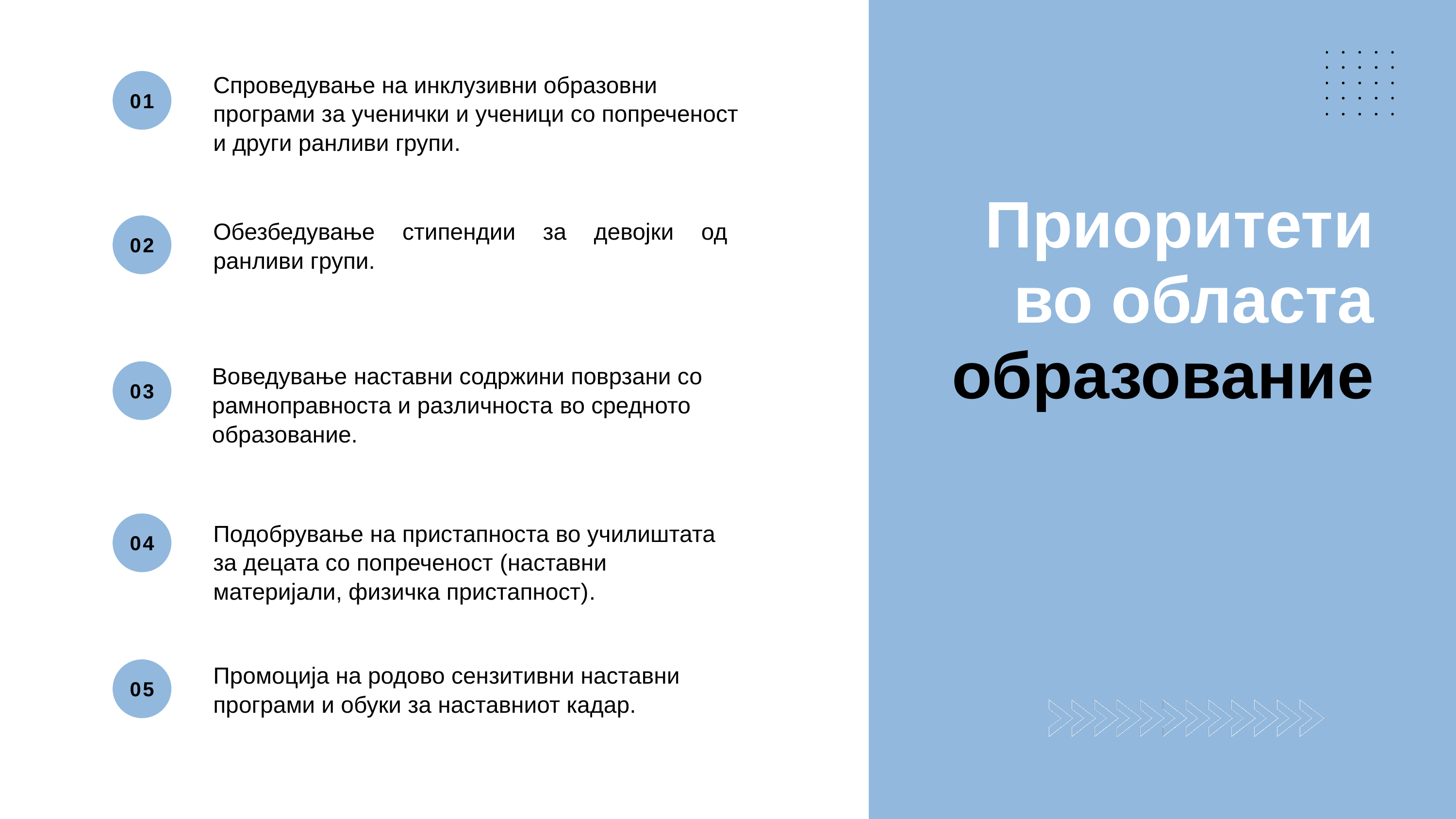

Спроведување на инклузивни образовни програми за ученички и ученици со попреченост и други ранливи групи.

01
Приоритети во областа образование

02
Обезбедување стипендии за девојки од ранливи групи.
Воведување наставни содржини поврзани со рамноправноста и различноста во средното образование.

03

04
Подобрување на пристапноста во училиштата за децата со попреченост (наставни материјали, физичка пристапност).

05
Промоција на родово сензитивни наставни програми и обуки за наставниот кадар.